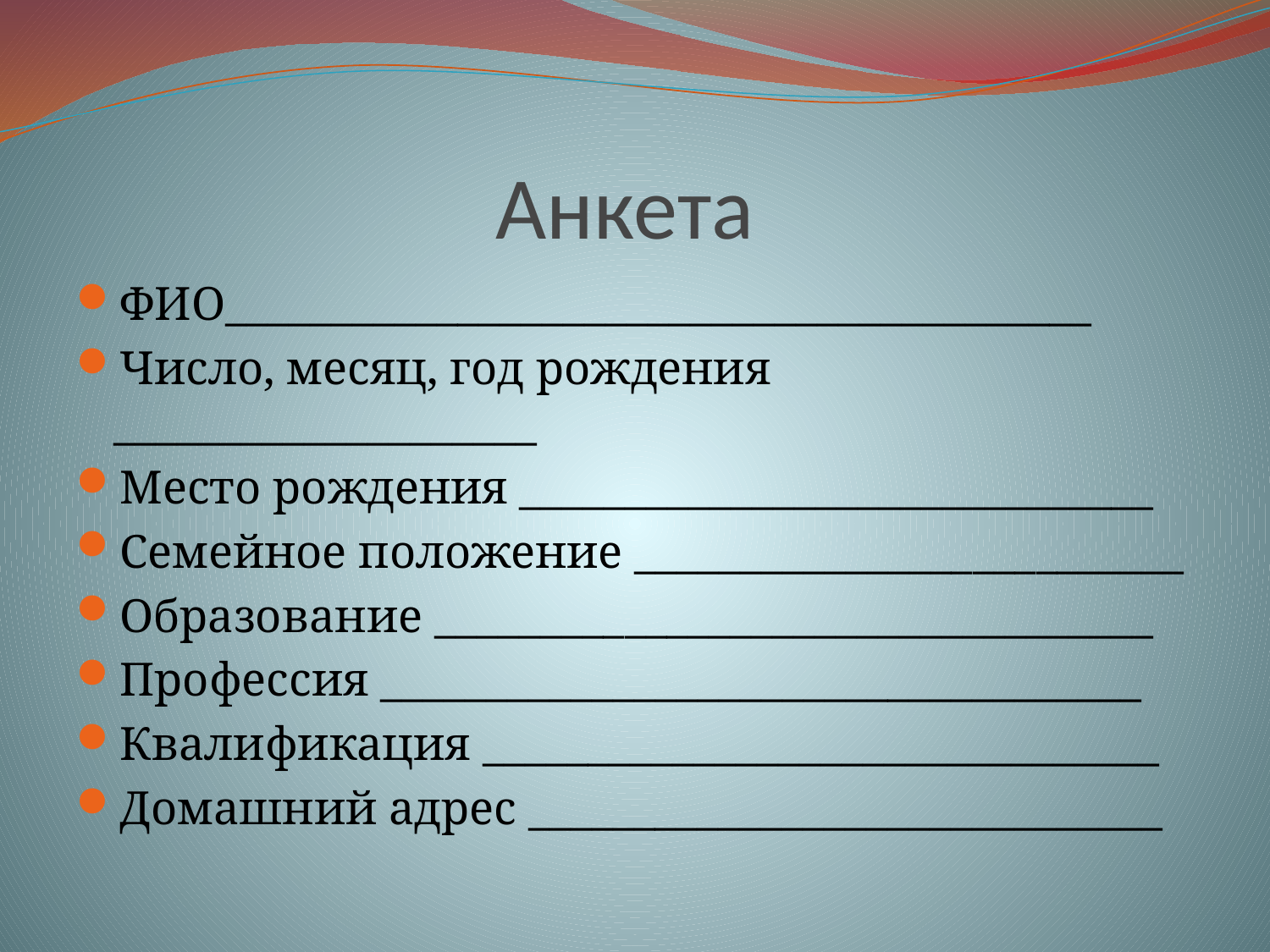

# Анкета
ФИО_________________________________________
Число, месяц, год рождения ____________________
Место рождения ______________________________
Семейное положение __________________________
Образование __________________________________
Профессия ____________________________________
Квалификация ________________________________
Домашний адрес ______________________________